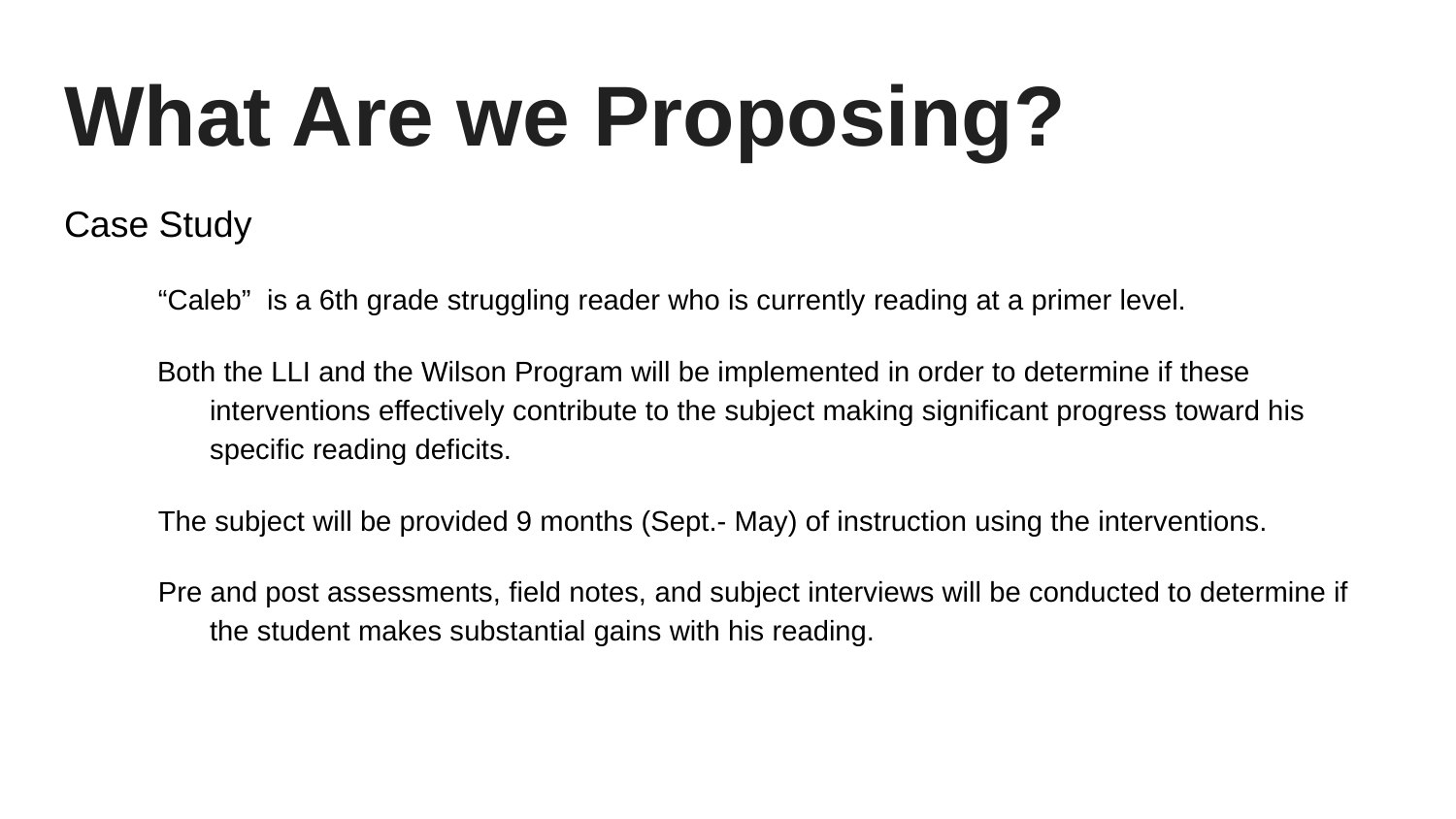

# What Are we Proposing?
Case Study
“Caleb”  is a 6th grade struggling reader who is currently reading at a primer level.
Both the LLI and the Wilson Program will be implemented in order to determine if these interventions effectively contribute to the subject making significant progress toward his specific reading deficits.
The subject will be provided 9 months (Sept.- May) of instruction using the interventions.
Pre and post assessments, field notes, and subject interviews will be conducted to determine if the student makes substantial gains with his reading.